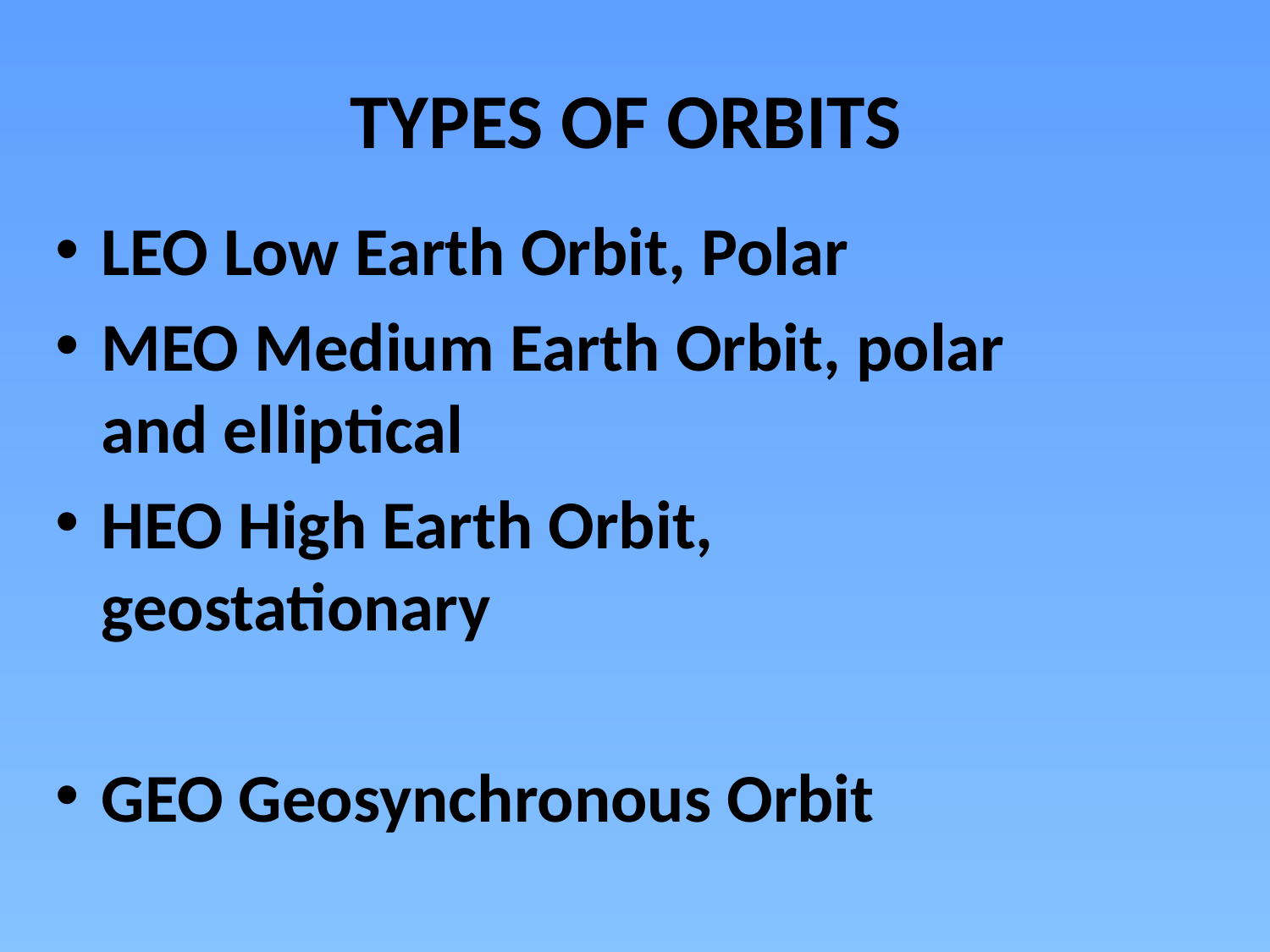

# TYPES OF ORBITS
LEO Low Earth Orbit, Polar
MEO Medium Earth Orbit, polar and elliptical
HEO High Earth Orbit, geostationary

GEO Geosynchronous Orbit